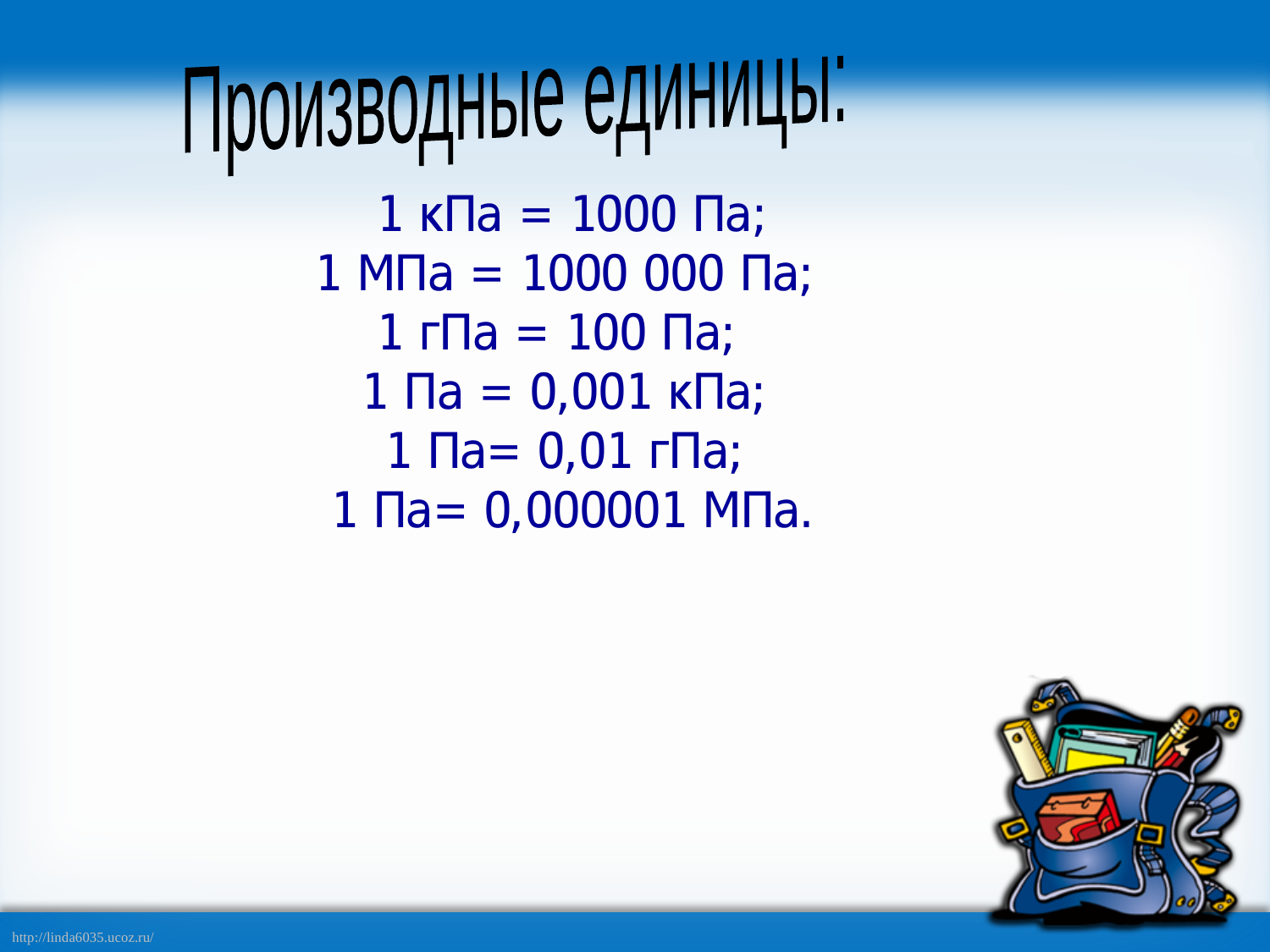

Производные единицы:
1 кПа = 1000 Па;
1 МПа = 1000 000 Па;
1 гПа = 100 Па;
1 Па = 0,001 кПа;
1 Па= 0,01 гПа;
1 Па= 0,000001 МПа.